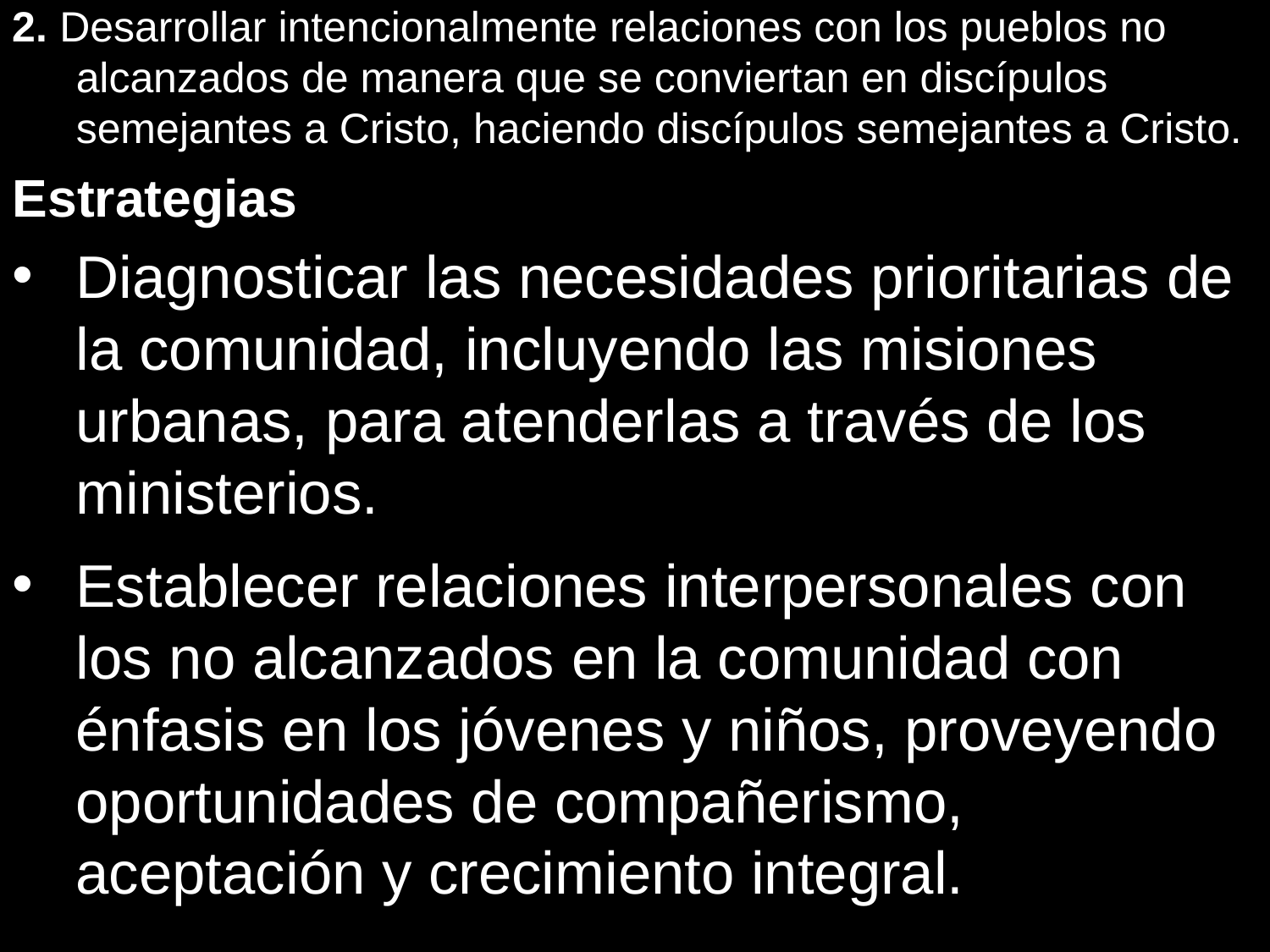

2. Desarrollar intencionalmente relaciones con los pueblos no alcanzados de manera que se conviertan en discípulos semejantes a Cristo, haciendo discípulos semejantes a Cristo.
Estrategias
Diagnosticar las necesidades prioritarias de la comunidad, incluyendo las misiones urbanas, para atenderlas a través de los ministerios.
Establecer relaciones interpersonales con los no alcanzados en la comunidad con énfasis en los jóvenes y niños, proveyendo oportunidades de compañerismo, aceptación y crecimiento integral.